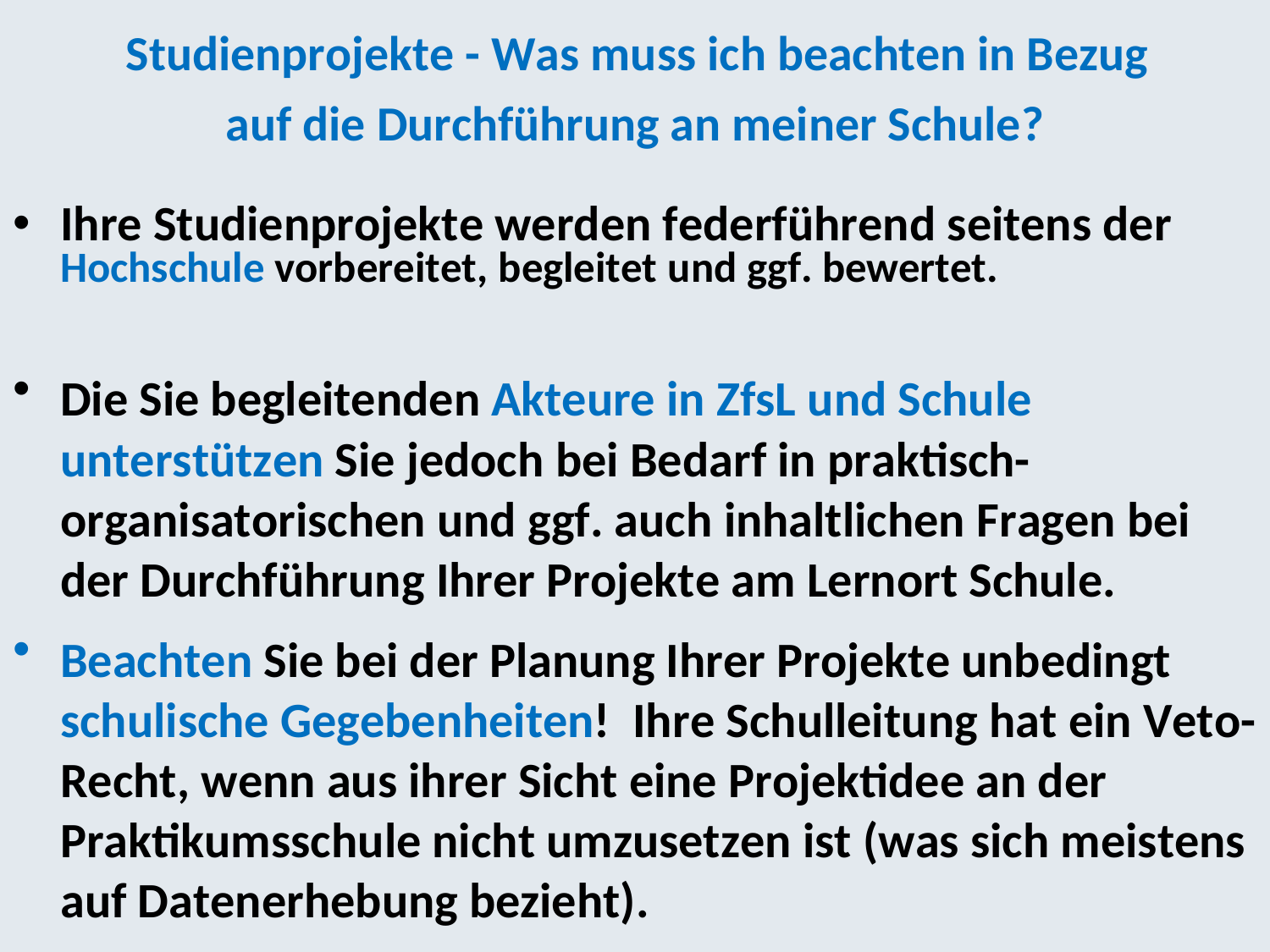

Studienprojekte - Was muss ich beachten in Bezug
auf die Durchführung an meiner Schule?
Ihre Studienprojekte werden federführend seitens der
Hochschule vorbereitet, begleitet und ggf. bewertet.
•
•
Die Sie begleitenden Akteure in ZfsL und Schule
unterstützen Sie jedoch bei Bedarf in praktisch-
organisatorischen und ggf. auch inhaltlichen Fragen bei
der Durchführung Ihrer Projekte am Lernort Schule.
•
Beachten Sie bei der Planung Ihrer Projekte unbedingt
schulische Gegebenheiten!  Ihre Schulleitung hat ein Veto-
Recht, wenn aus ihrer Sicht eine Projektidee an der
Praktikumsschule nicht umzusetzen ist (was sich meistens
auf Datenerhebung bezieht).